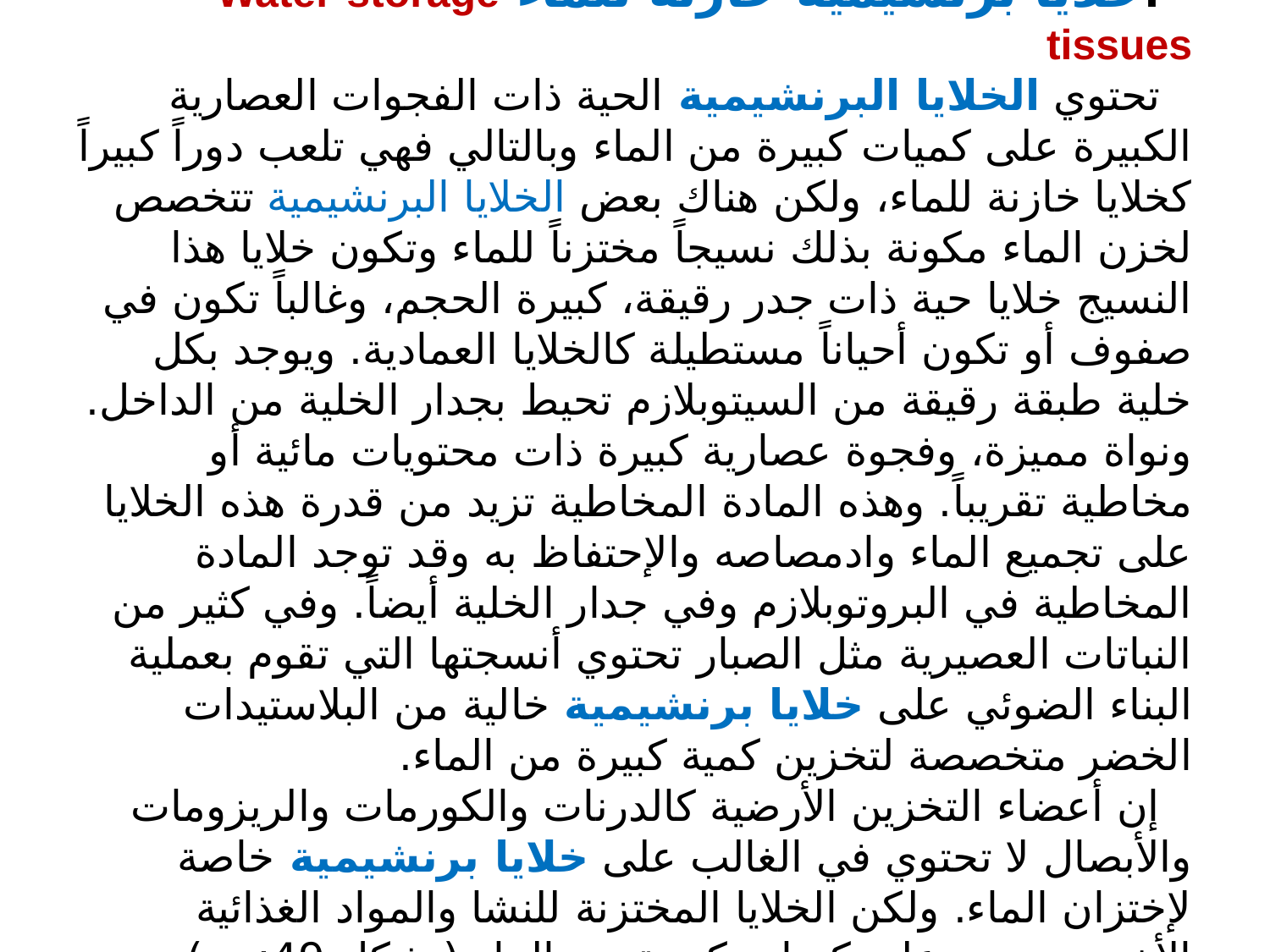

.خلايا برنشيمية خازنة للماء Water-storage tissues
تحتوي الخلايا البرنشيمية الحية ذات الفجوات العصارية الكبيرة على كميات كبيرة من الماء وبالتالي فهي تلعب دوراً كبيراً كخلايا خازنة للماء، ولكن هناك بعض الخلايا البرنشيمية تتخصص لخزن الماء مكونة بذلك نسيجاً مختزناً للماء وتكون خلايا هذا النسيج خلايا حية ذات جدر رقيقة، كبيرة الحجم، وغالباً تكون في صفوف أو تكون أحياناً مستطيلة كالخلايا العمادية. ويوجد بكل خلية طبقة رقيقة من السيتوبلازم تحيط بجدار الخلية من الداخل. ونواة مميزة، وفجوة عصارية كبيرة ذات محتويات مائية أو مخاطية تقريباً. وهذه المادة المخاطية تزيد من قدرة هذه الخلايا على تجميع الماء وادمصاصه والإحتفاظ به وقد توجد المادة المخاطية في البروتوبلازم وفي جدار الخلية أيضاً. وفي كثير من النباتات العصيرية مثل الصبار تحتوي أنسجتها التي تقوم بعملية البناء الضوئي على خلايا برنشيمية خالية من البلاستيدات الخضر متخصصة لتخزين كمية كبيرة من الماء.
إن أعضاء التخزين الأرضية كالدرنات والكورمات والريزومات والأبصال لا تحتوي في الغالب على خلايا برنشيمية خاصة لإختزان الماء. ولكن الخلايا المختزنة للنشا والمواد الغذائية الأخرى تحتوي على كميات كبيرة من الماء ( شكل 49: ج ).